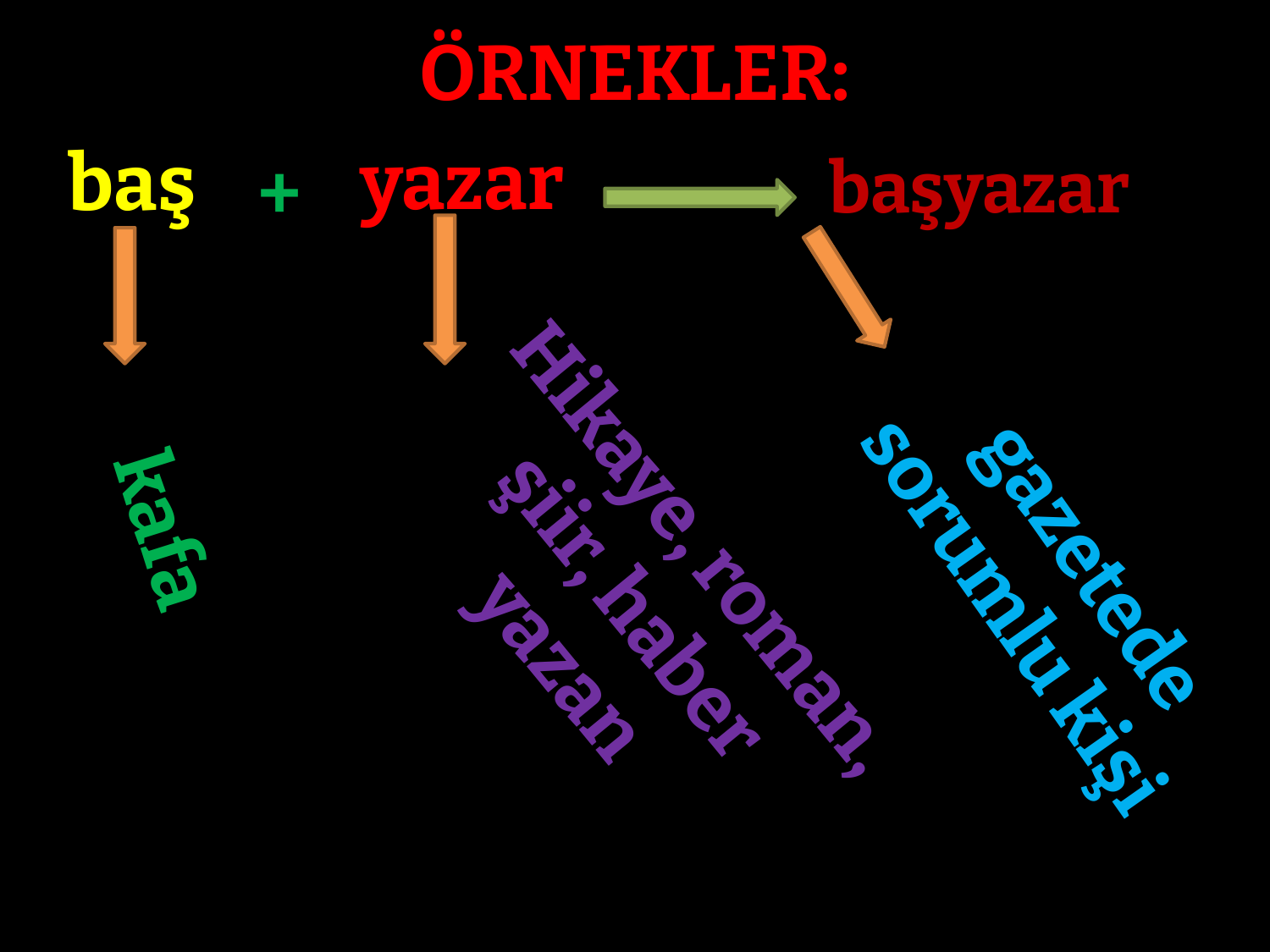

ÖRNEKLER:
yazar
baş
+
başyazar

#
Hikaye, roman, şiir, haber yazan
kafa
 gazetede sorumlu kişi